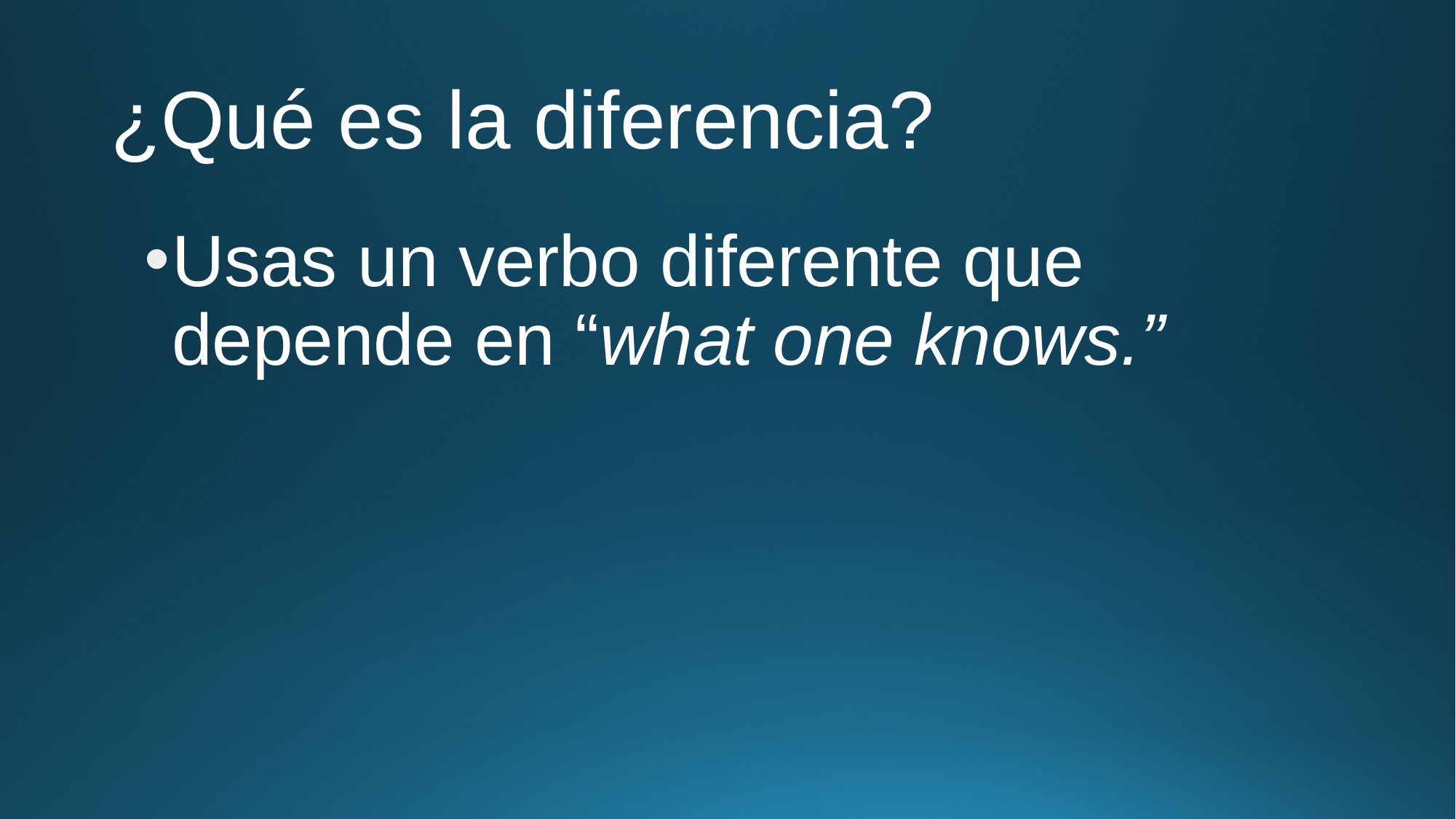

# ¿Qué es la diferencia?
Usas un verbo diferente que depende en “what one knows.”